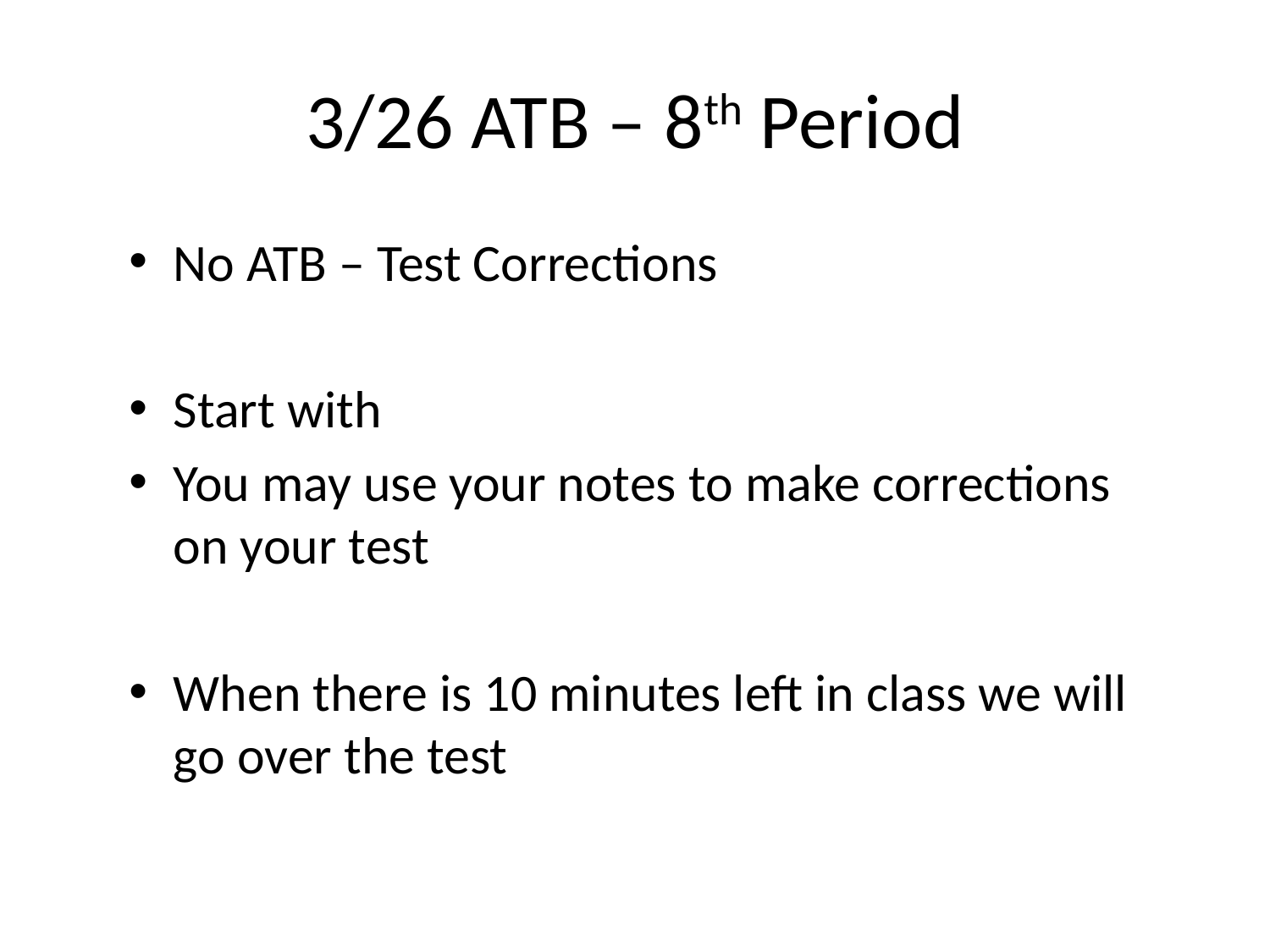

# 3/26 ATB – 8th Period
No ATB – Test Corrections

Start with
You may use your notes to make corrections on your test

When there is 10 minutes left in class we will go over the test